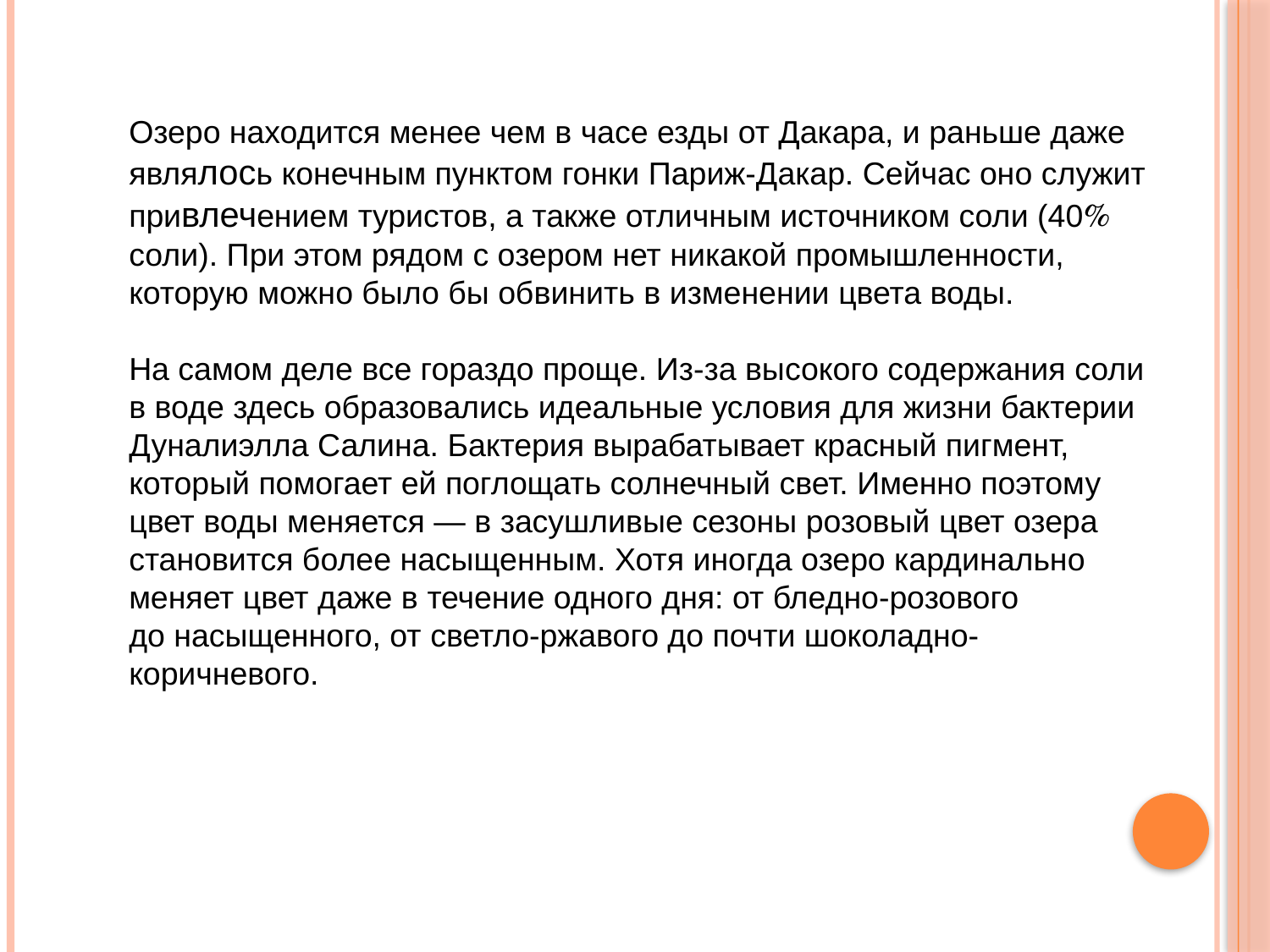

Озеро находится менее чем в часе езды от Дакара, и раньше даже являлось конечным пунктом гонки Париж-Дакар. Сейчас оно служит привлечением туристов, а также отличным источником соли (40% соли). При этом рядом с озером нет никакой промышленности, которую можно было бы обвинить в изменении цвета воды.

На самом деле все гораздо проще. Из-за высокого содержания соли в воде здесь образовались идеальные условия для жизни бактерии Дуналиэлла Салина. Бактерия вырабатывает красный пигмент, который помогает ей поглощать солнечный свет. Именно поэтому цвет воды меняется — в засушливые сезоны розовый цвет озера становится более насыщенным. Хотя иногда озеро кардинально меняет цвет даже в течение одного дня: от бледно-розового до насыщенного, от светло-ржавого до почти шоколадно-коричневого.